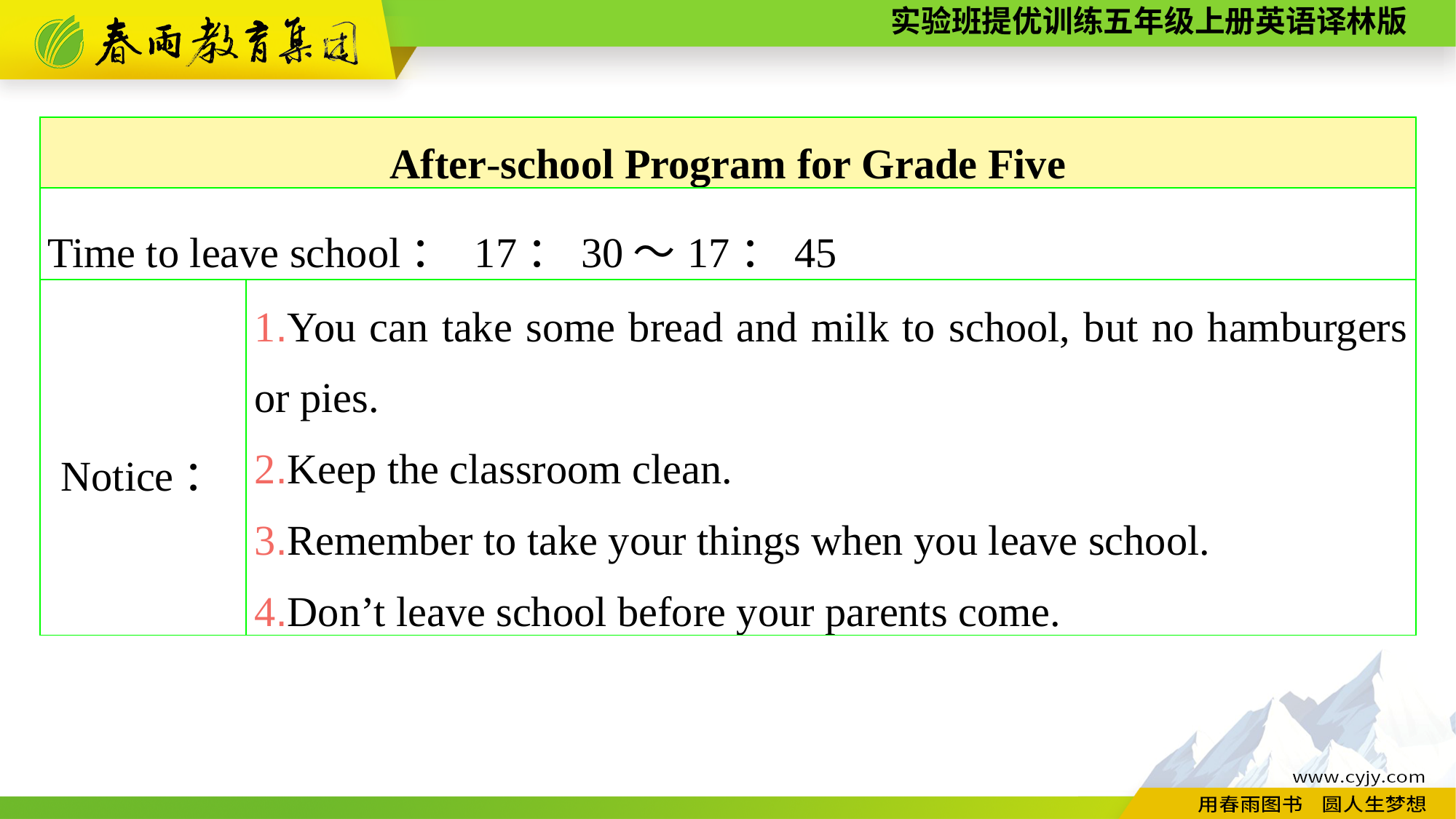

| After-school Program for Grade Five |  |
| --- | --- |
| Time to leave school： 17：30～17：45 |  |
| Notice： | 1.You can take some bread and milk to school, but no hamburgers or pies. 2.Keep the classroom clean. 3.Remember to take your things when you leave school. 4.Don’t leave school before your parents come. |